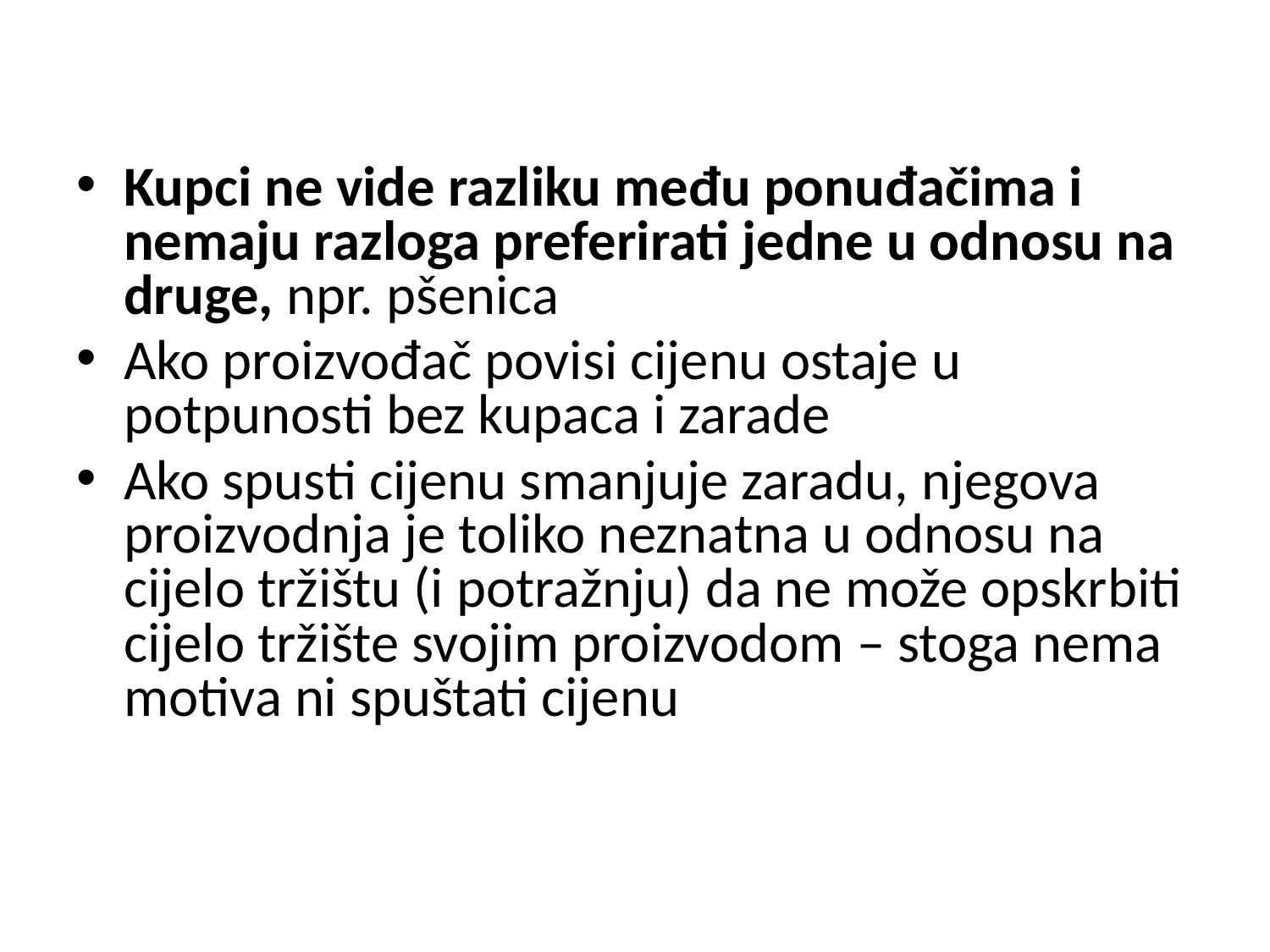

Kupci ne vide razliku među ponuđačima i nemaju razloga preferirati jedne u odnosu na druge, npr. pšenica
Ako proizvođač povisi cijenu ostaje u potpunosti bez kupaca i zarade
Ako spusti cijenu smanjuje zaradu, njegova proizvodnja je toliko neznatna u odnosu na cijelo tržištu (i potražnju) da ne može opskrbiti cijelo tržište svojim proizvodom – stoga nema motiva ni spuštati cijenu